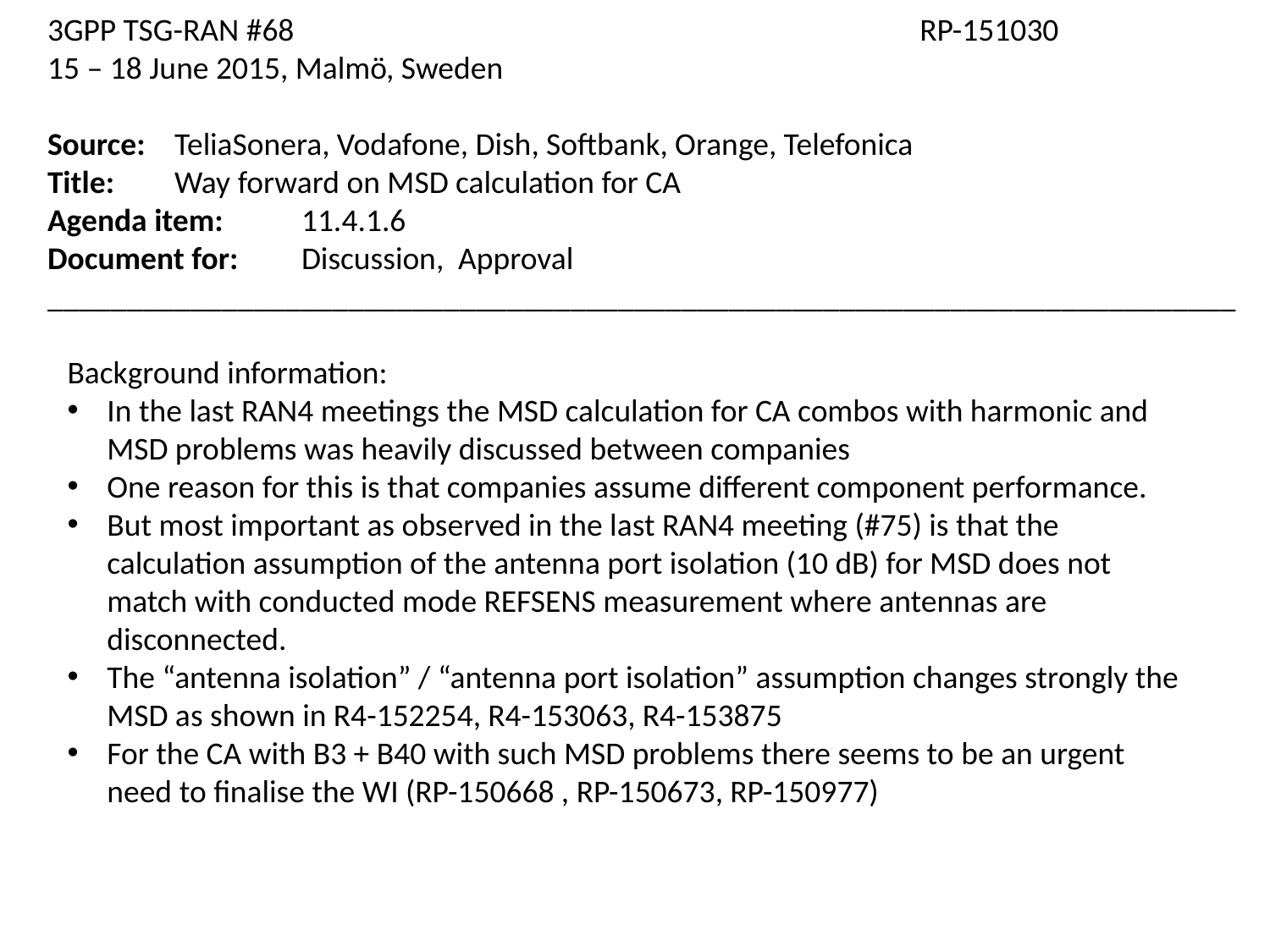

3GPP TSG-RAN #68				                                 RP-151030
15 ‒ 18 June 2015, Malmö, Sweden

Source:	TeliaSonera, Vodafone, Dish, Softbank, Orange, Telefonica
Title:	Way forward on MSD calculation for CA
Agenda item:	11.4.1.6
Document for:	Discussion,  Approval
___________________________________________________________________________
Background information:
In the last RAN4 meetings the MSD calculation for CA combos with harmonic and MSD problems was heavily discussed between companies
One reason for this is that companies assume different component performance.
But most important as observed in the last RAN4 meeting (#75) is that the calculation assumption of the antenna port isolation (10 dB) for MSD does not match with conducted mode REFSENS measurement where antennas are disconnected.
The “antenna isolation” / “antenna port isolation” assumption changes strongly the MSD as shown in R4-152254, R4-153063, R4-153875
For the CA with B3 + B40 with such MSD problems there seems to be an urgent need to finalise the WI (RP-150668 , RP-150673, RP-150977)